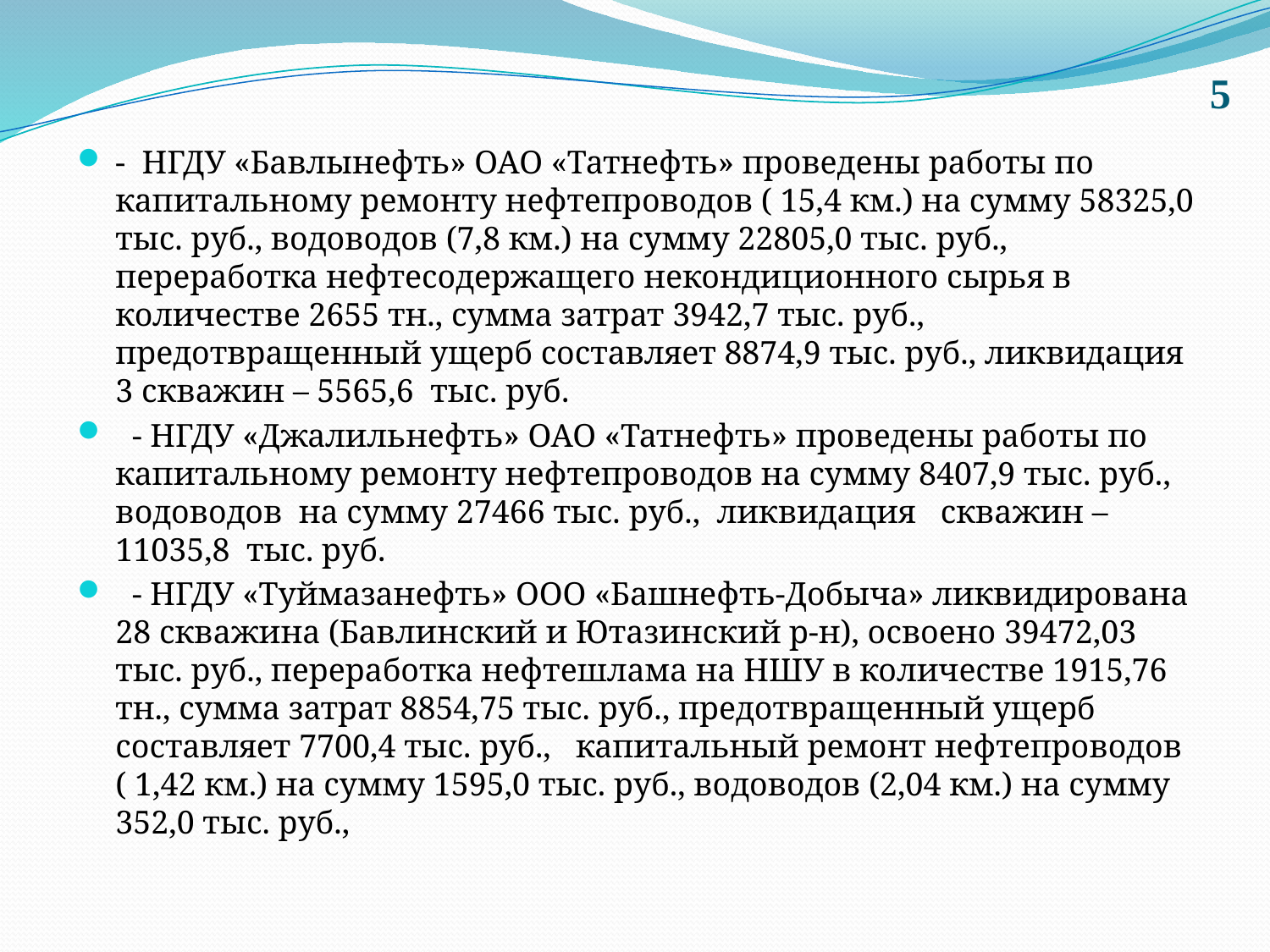

#
5
-  НГДУ «Бавлынефть» ОАО «Татнефть» проведены работы по капитальному ремонту нефтепроводов ( 15,4 км.) на сумму 58325,0 тыс. руб., водоводов (7,8 км.) на сумму 22805,0 тыс. руб.,  переработка нефтесодержащего некондиционного сырья в количестве 2655 тн., сумма затрат 3942,7 тыс. руб., предотвращенный ущерб составляет 8874,9 тыс. руб., ликвидация  3 скважин – 5565,6  тыс. руб.
  - НГДУ «Джалильнефть» ОАО «Татнефть» проведены работы по капитальному ремонту нефтепроводов на сумму 8407,9 тыс. руб., водоводов  на сумму 27466 тыс. руб.,  ликвидация   скважин –  11035,8  тыс. руб.
  - НГДУ «Туймазанефть» ООО «Башнефть-Добыча» ликвидирована 28 скважина (Бавлинский и Ютазинский р-н), освоено 39472,03 тыс. руб., переработка нефтешлама на НШУ в количестве 1915,76 тн., сумма затрат 8854,75 тыс. руб., предотвращенный ущерб составляет 7700,4 тыс. руб.,   капитальный ремонт нефтепроводов ( 1,42 км.) на сумму 1595,0 тыс. руб., водоводов (2,04 км.) на сумму 352,0 тыс. руб.,